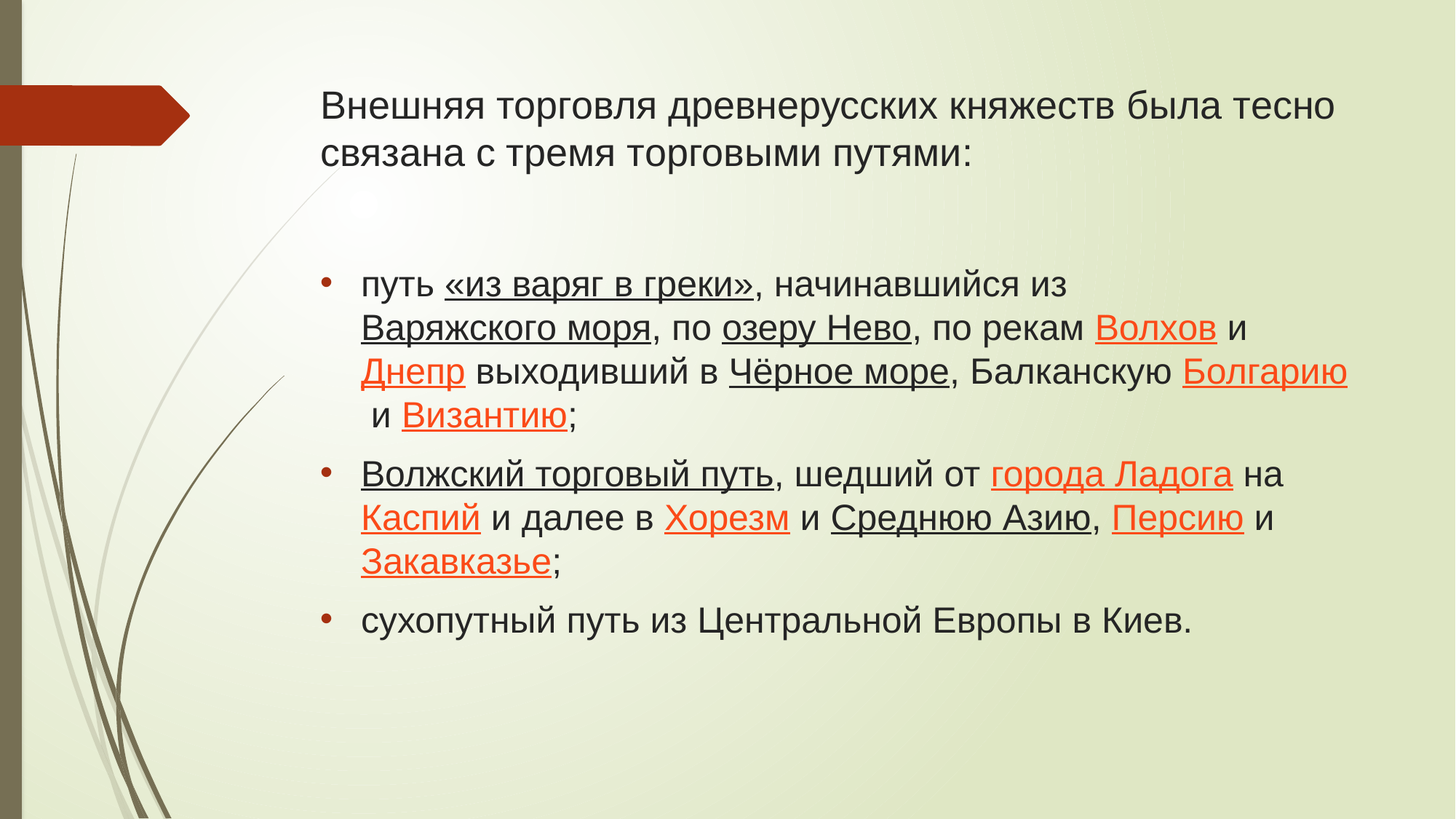

# Внешняя торговля древнерусских княжеств была тесно связана с тремя торговыми путями:
путь «из варяг в греки», начинавшийся из Варяжского моря, по озеру Нево, по рекам Волхов и Днепр выходивший в Чёрное море, Балканскую Болгарию и Византию;
Волжский торговый путь, шедший от города Ладога на Каспий и далее в Хорезм и Среднюю Азию, Персию и Закавказье;
сухопутный путь из Центральной Европы в Киев.